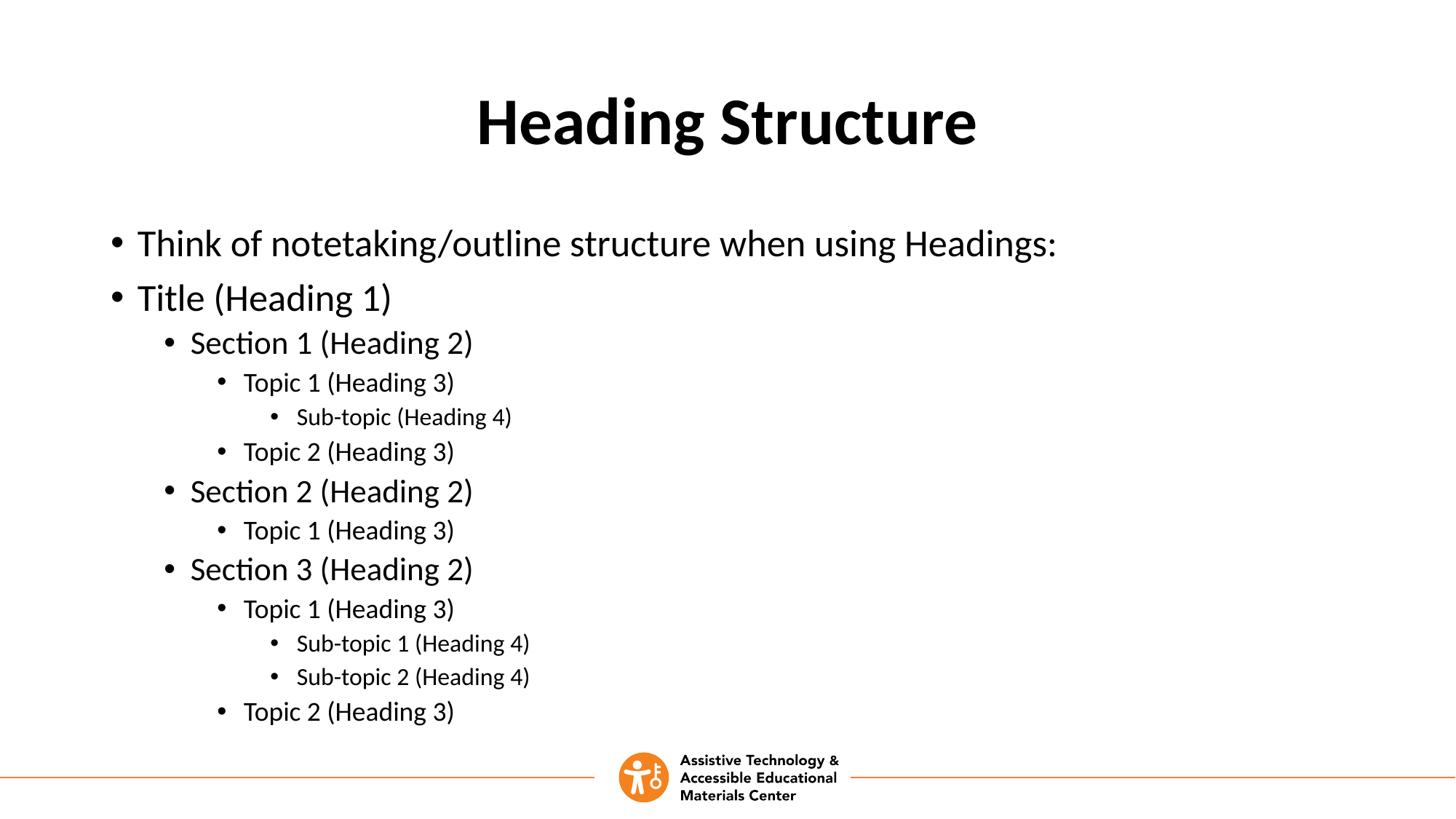

# Heading Structure
Think of notetaking/outline structure when using Headings:
Title (Heading 1)
Section 1 (Heading 2)
Topic 1 (Heading 3)
Sub-topic (Heading 4)
Topic 2 (Heading 3)
Section 2 (Heading 2)
Topic 1 (Heading 3)
Section 3 (Heading 2)
Topic 1 (Heading 3)
Sub-topic 1 (Heading 4)
Sub-topic 2 (Heading 4)
Topic 2 (Heading 3)